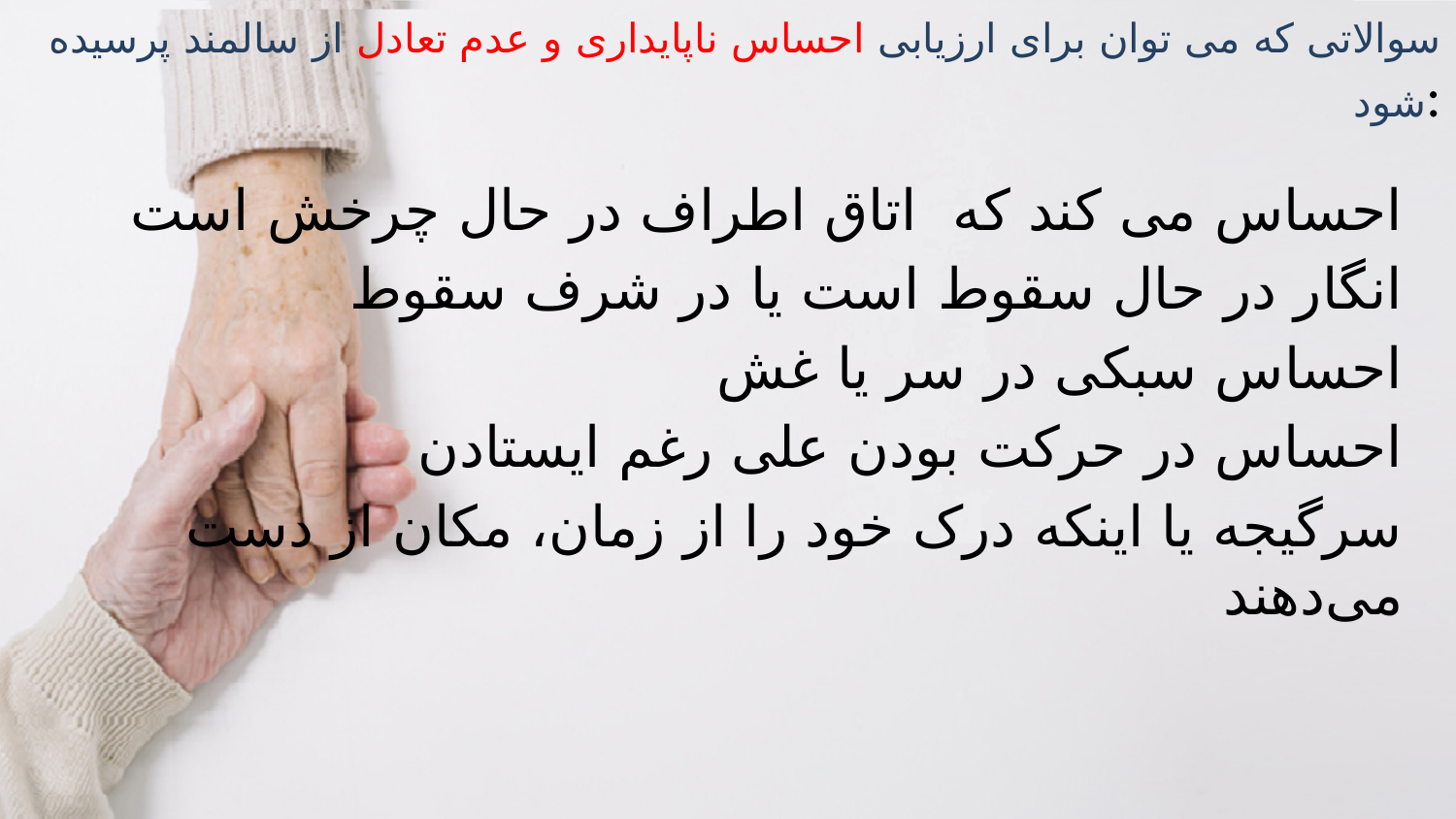

# سوالاتی که می توان برای ارزیابی احساس ناپایداری و عدم تعادل از سالمند پرسیده شود:
احساس می کند که  اتاق اطراف در حال چرخش است
انگار در حال سقوط است یا در شرف سقوط
احساس سبکی در سر یا غش
احساس در حرکت بودن علی رغم ایستادن
سرگیجه یا اینکه درک خود را از زمان، مکان از دست می‌دهند